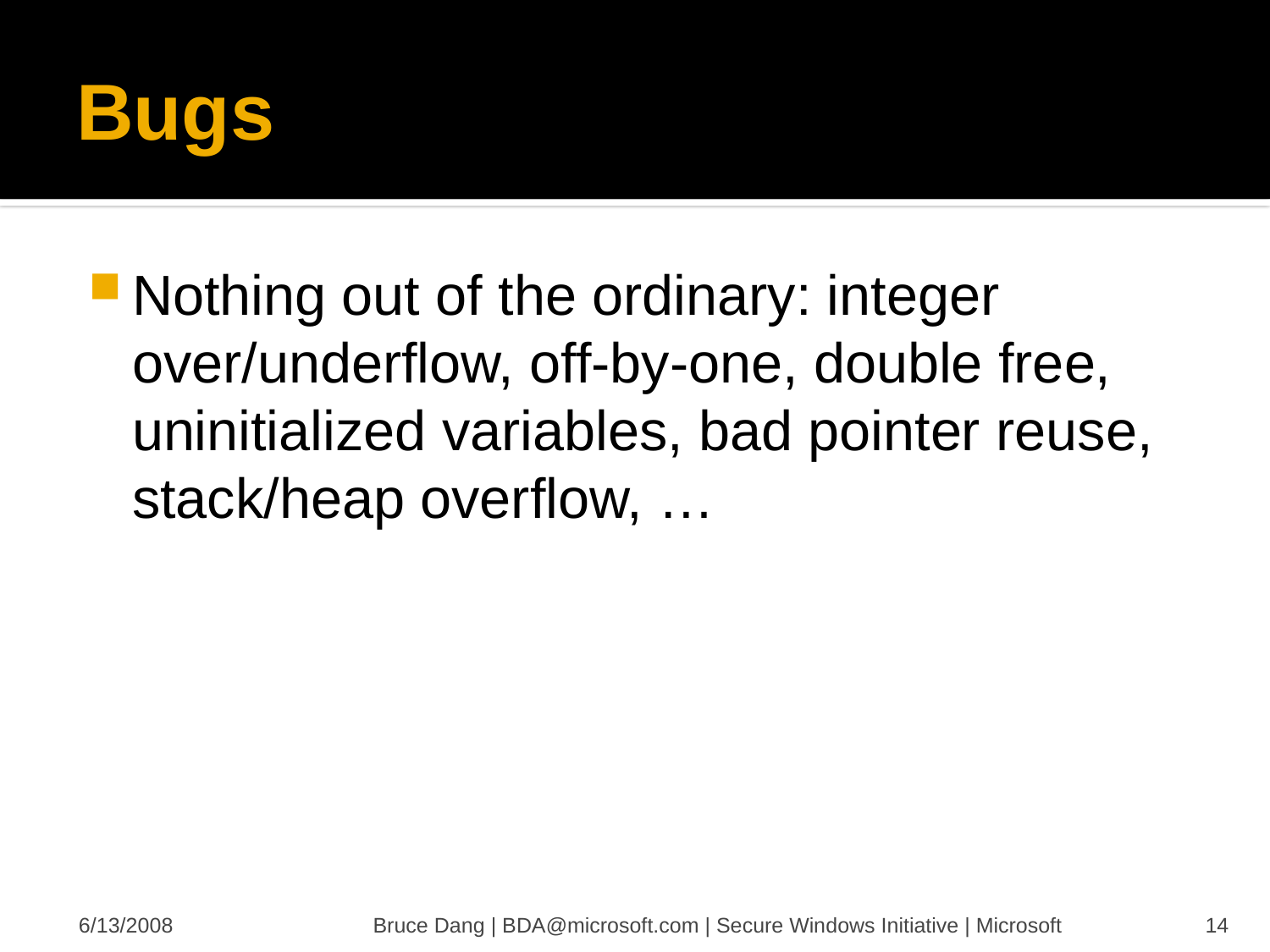

# Bugs
Nothing out of the ordinary: integer over/underflow, off-by-one, double free, uninitialized variables, bad pointer reuse, stack/heap overflow, …
6/13/2008
Bruce Dang | BDA@microsoft.com | Secure Windows Initiative | Microsoft
14